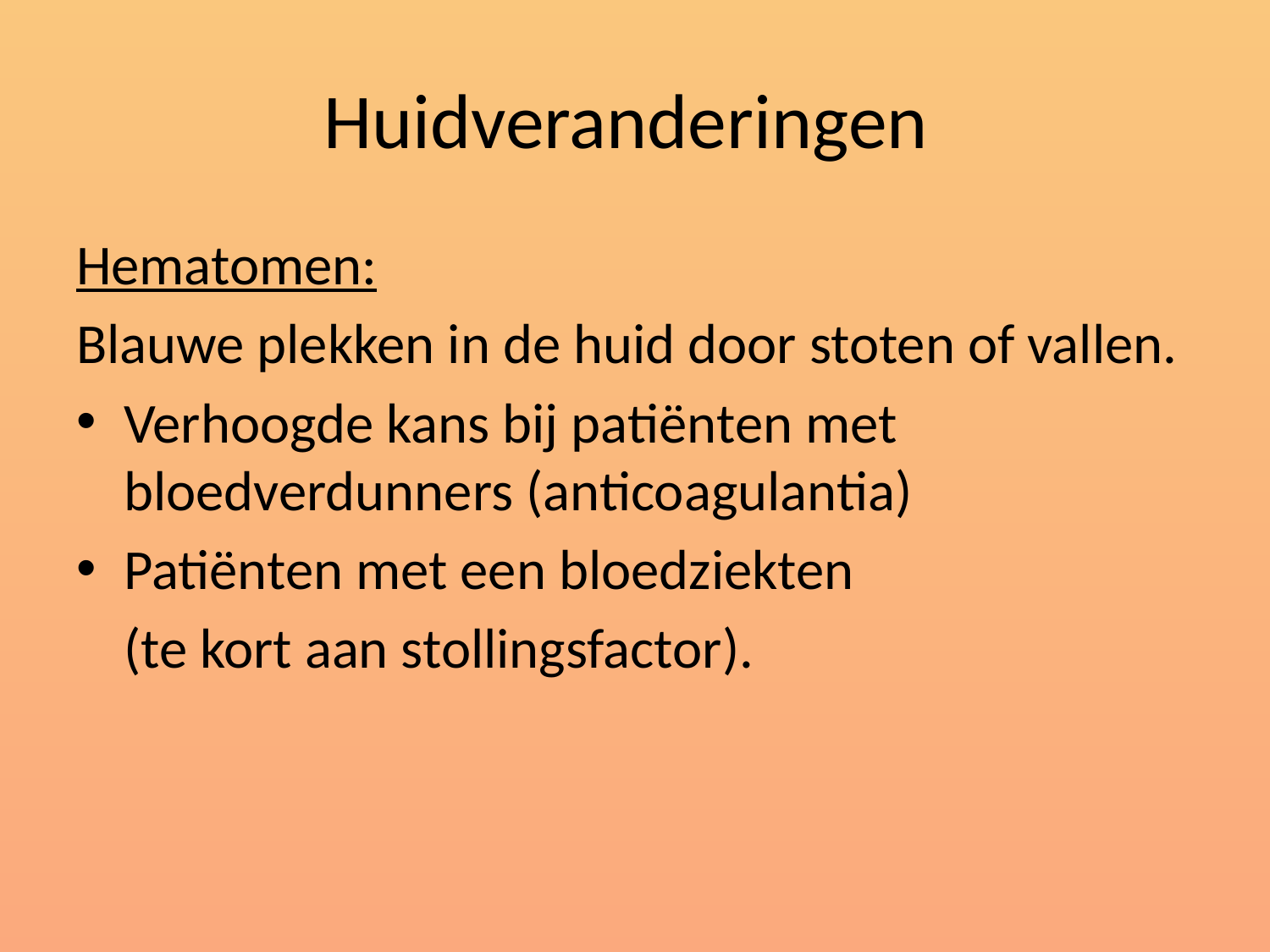

# Huidveranderingen
Hematomen:
Blauwe plekken in de huid door stoten of vallen.
Verhoogde kans bij patiënten met bloedverdunners (anticoagulantia)
Patiënten met een bloedziekten
	(te kort aan stollingsfactor).